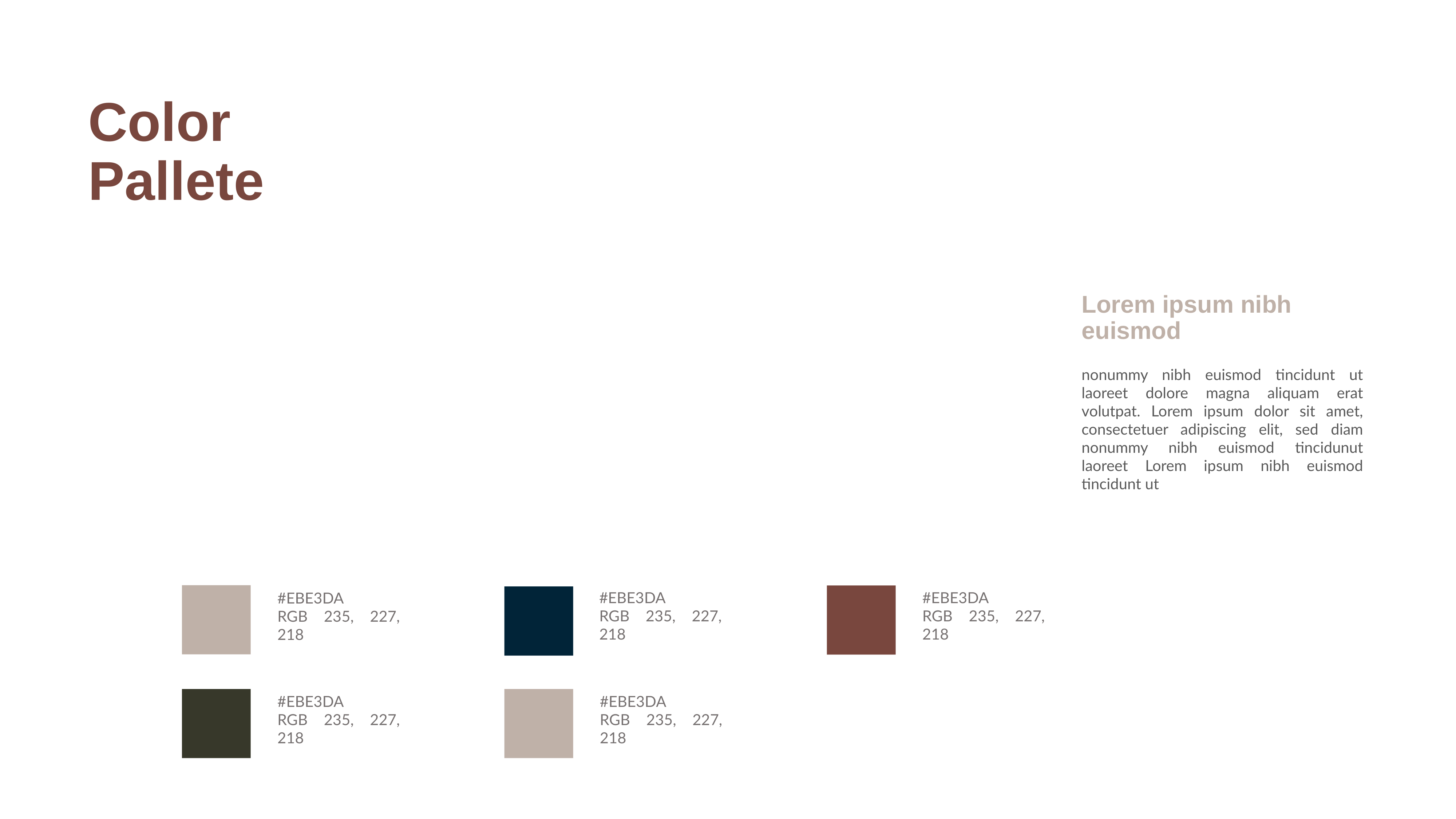

Color
Pallete

Lorem ipsum nibh euismod
nonummy nibh euismod tincidunt ut laoreet dolore magna aliquam erat volutpat. Lorem ipsum dolor sit amet, consectetuer adipiscing elit, sed diam nonummy nibh euismod tincidunut laoreet Lorem ipsum nibh euismod tincidunt ut

#EBE3DA
RGB 235, 227, 218

#EBE3DA
RGB 235, 227, 218

#EBE3DA
RGB 235, 227, 218

#EBE3DA
RGB 235, 227, 218

#EBE3DA
RGB 235, 227, 218